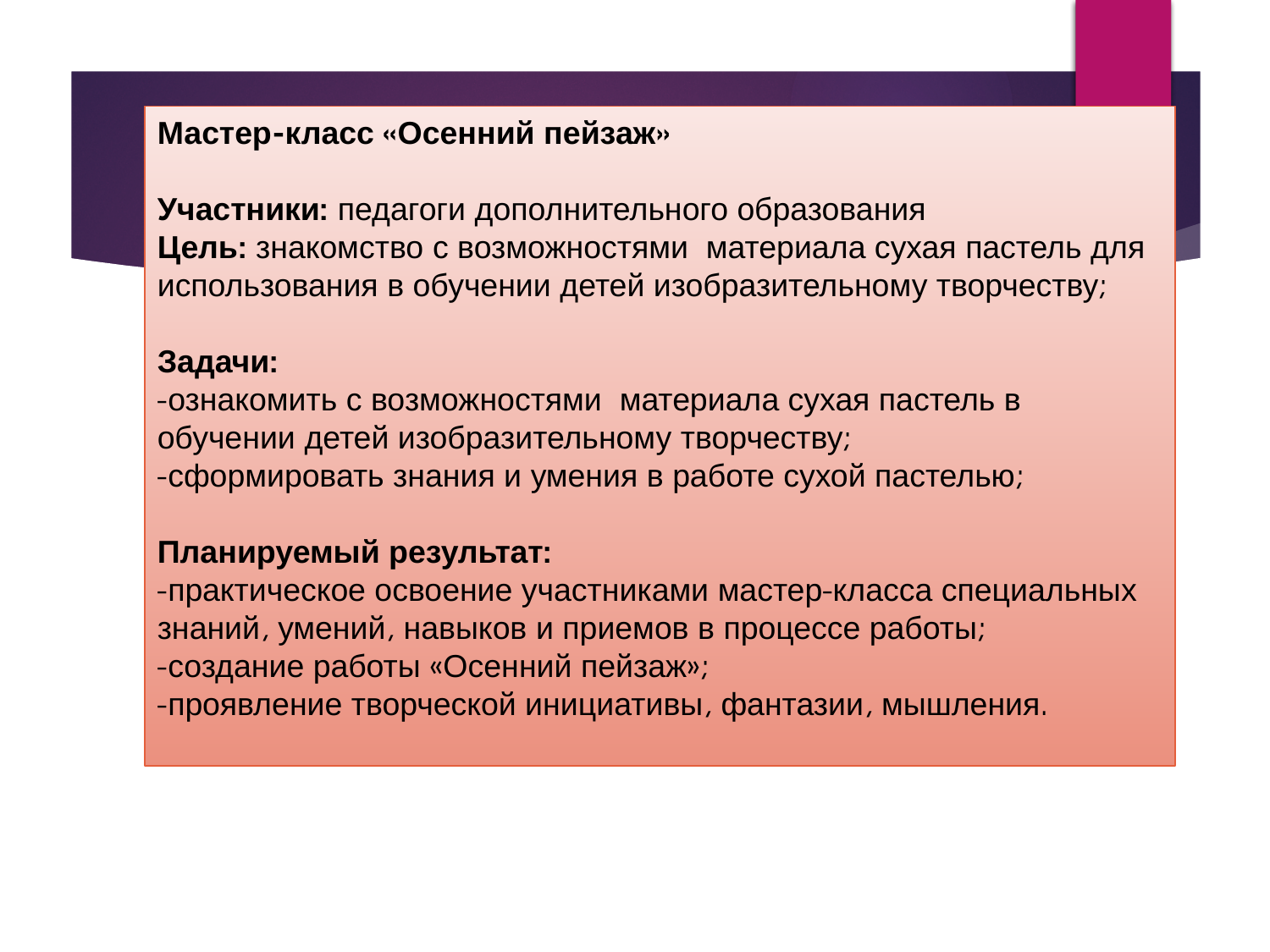

Мастер-класс «Осенний пейзаж»

Участники: педагоги дополнительного образования
Цель: знакомство с возможностями  материала сухая пастель для использования в обучении детей изобразительному творчеству;

Задачи:
-ознакомить с возможностями  материала сухая пастель в обучении детей изобразительному творчеству;
-сформировать знания и умения в работе сухой пастелью;

Планируемый результат:
-практическое освоение участниками мастер-класса специальных знаний, умений, навыков и приемов в процессе работы;
-создание работы «Осенний пейзаж»;
-проявление творческой инициативы, фантазии, мышления.